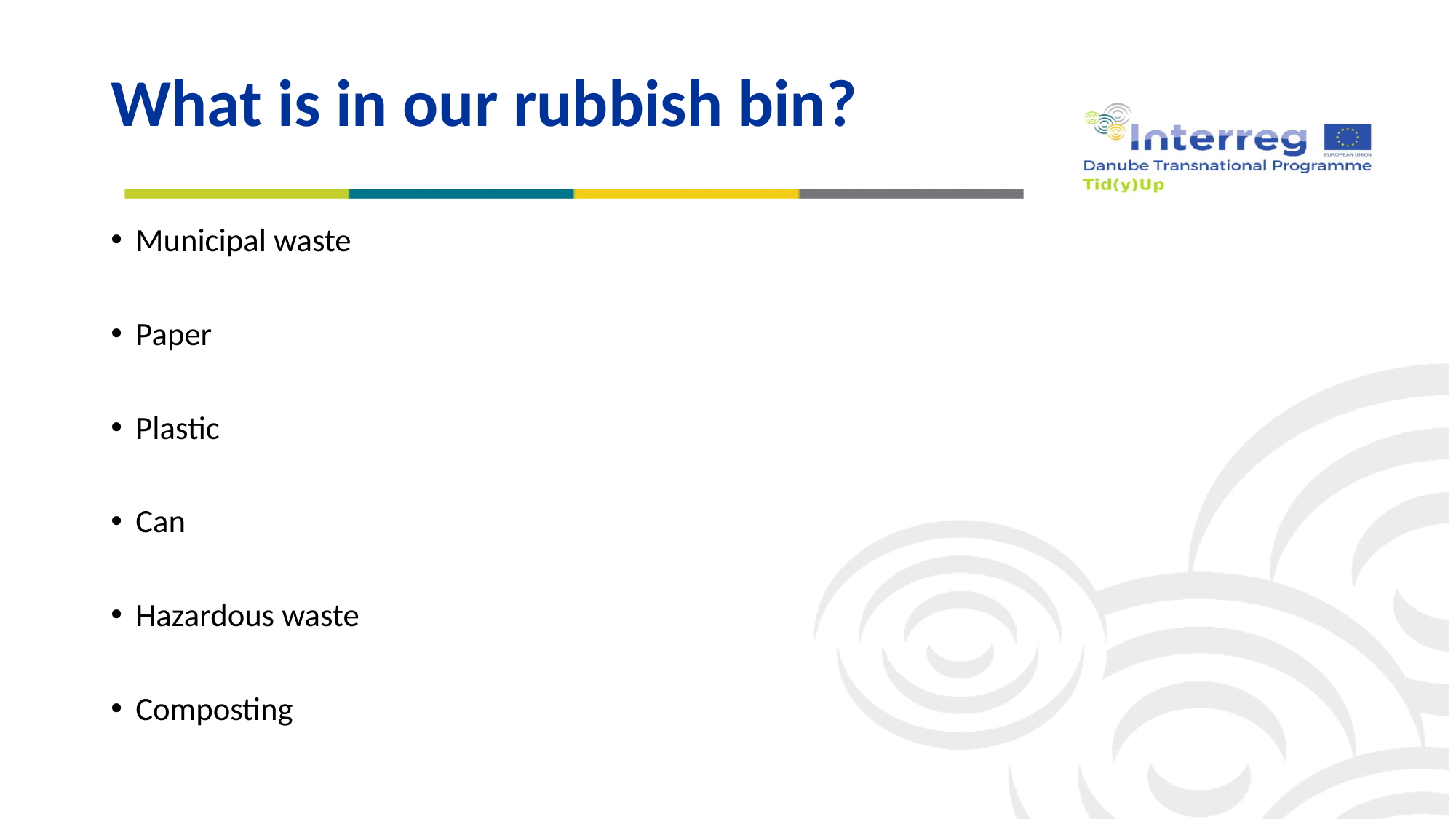

# What is in our rubbish bin?
Municipal waste

Paper

Plastic

Can

Hazardous waste

Composting